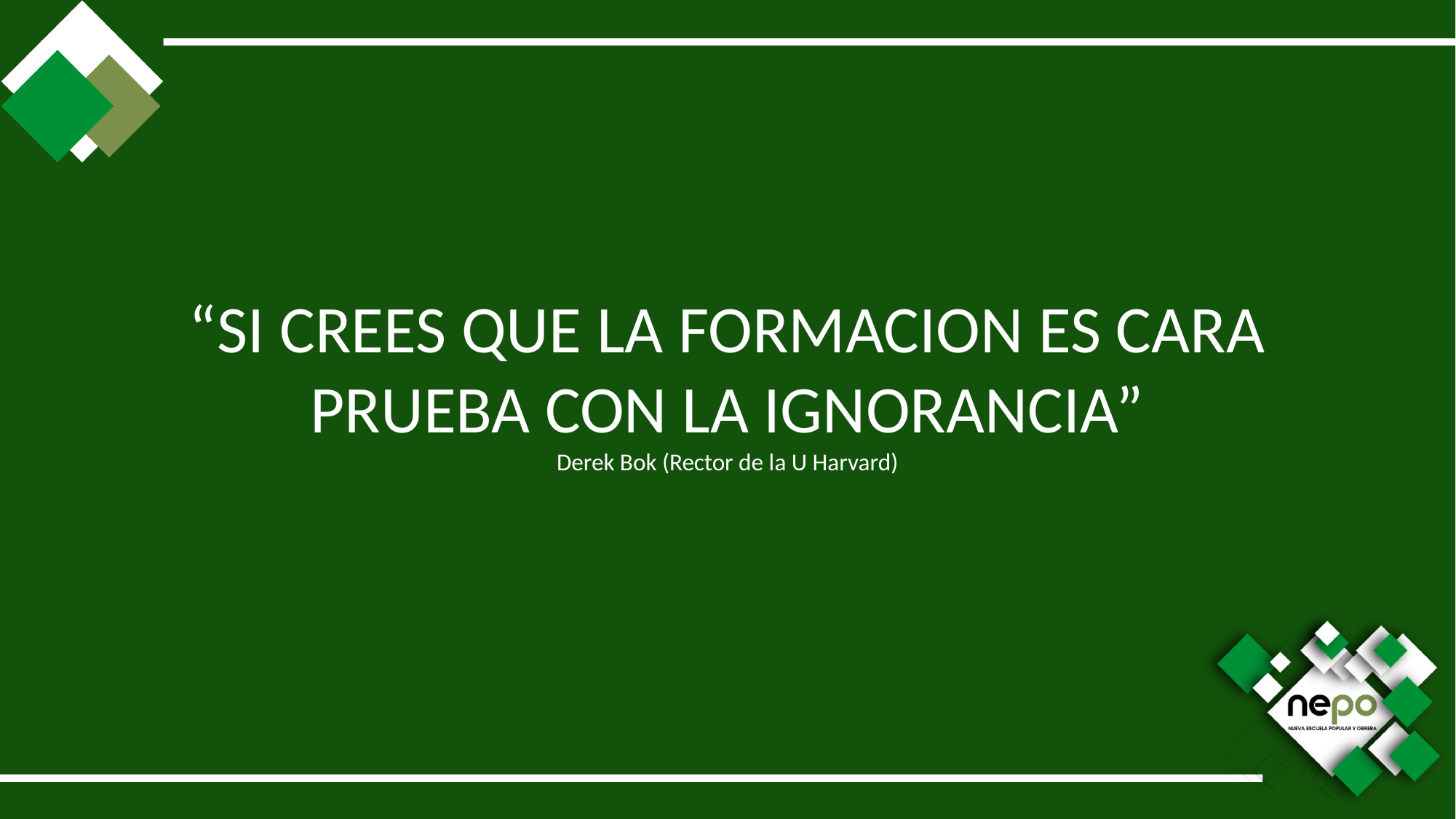

“SI CREES QUE LA FORMACION ES CARA
PRUEBA CON LA IGNORANCIA”
Derek Bok (Rector de la U Harvard)